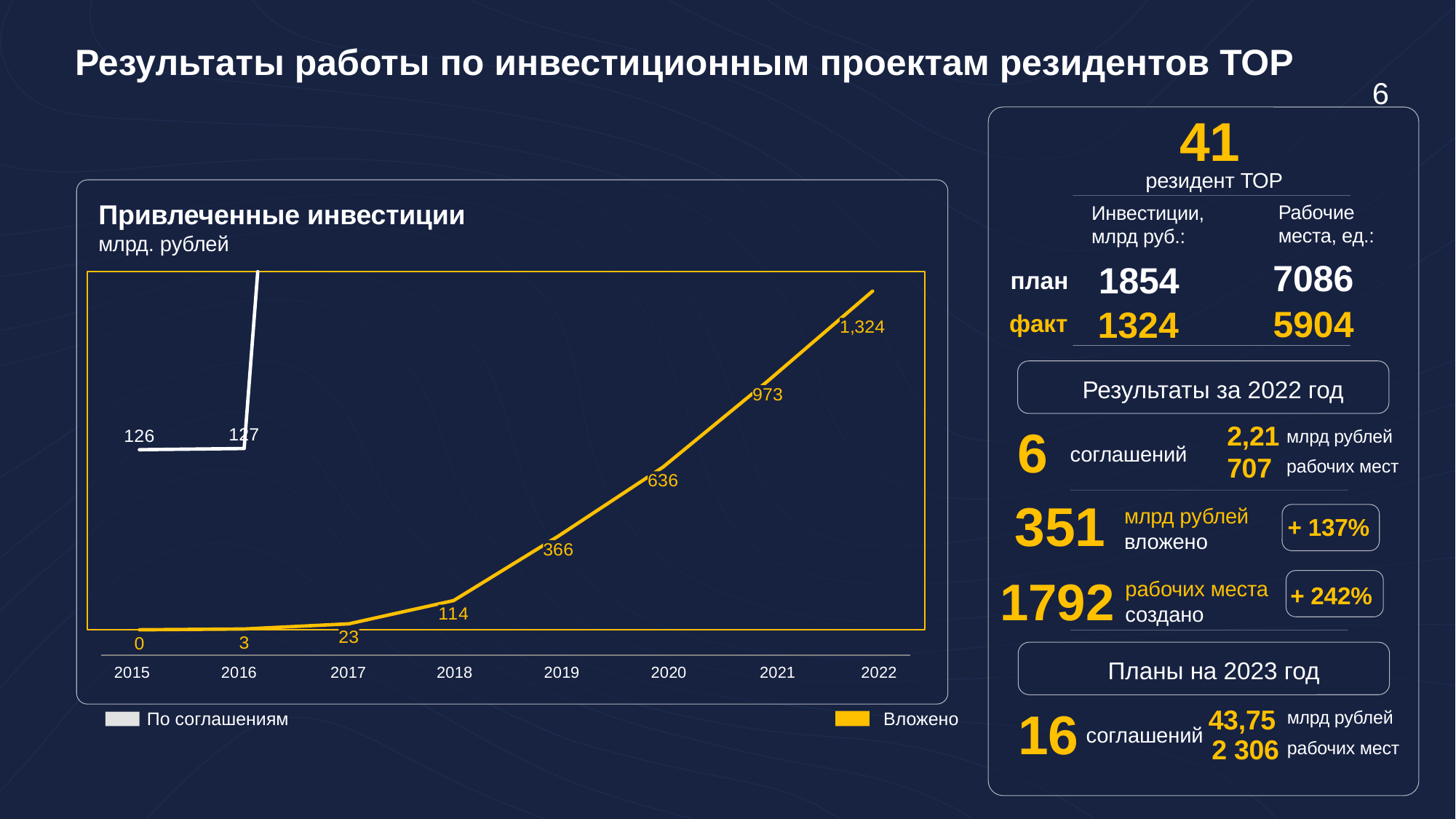

# Результаты работы по инвестиционным проектам резидентов ТОР
41

 резидент ТОР

Рабочие места, ед.:
Инвестиции, млрд руб.:
Привлеченные инвестиции
млрд. рублей

### Chart

| Category | Ряд 1 | Ряд 2 |
|---|---|---|
| 2015 | 125.7 | 0.0 |
| 2016 | 126.5321 | 3.0899 |
| 2017 | 1077.5560699999999 | 23.1692 |
| 2018 | 1077.4072800000001 | 114.0792 |
| 2019 | 1184.4026999999999 | 366.13 |
| 2020 | 1781.56877 | 636.15 |
| 2021 | 1805.2183900000002 | 972.5 |
| 2022 | 1854.223661 | 1324.0 |
2015
2016
2017
2018
2019
2020
2021
2022
7086
1854
план
5904
1324
факт

Результаты за 2022 год
6
2,21
млрд рублей
соглашений
707
рабочих мест
351
млрд рублей
вложено

+ 137%
1792
рабочих места
создано

+ 242%

Планы на 2023 год
16
млрд рублей
43,75
Вложено
По соглашениям

соглашений
2 306
рабочих мест